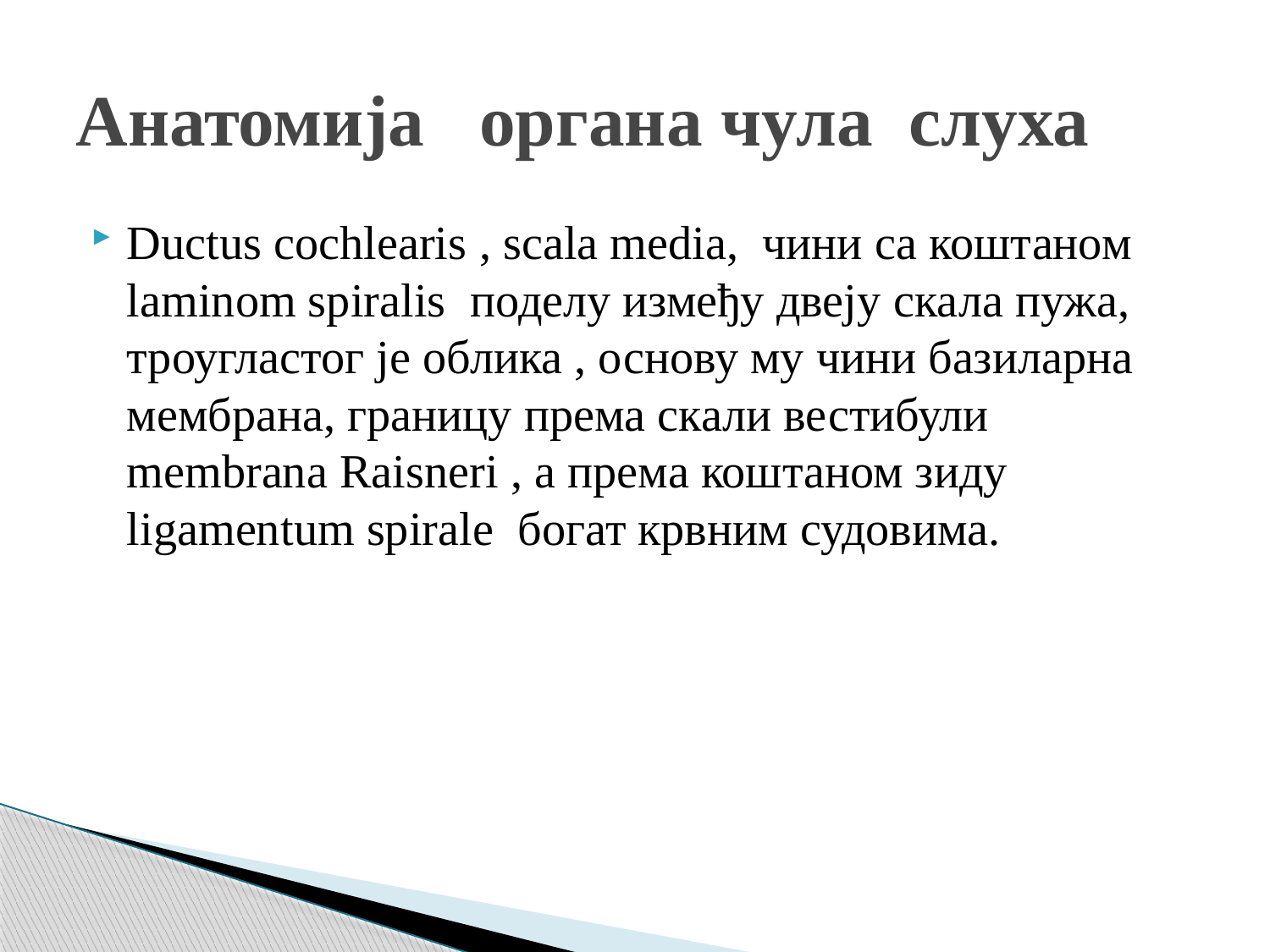

# Анатомија   органа чула  слуха
Ductus cochlearis , scala media,  чини са коштаном laminom spiralis  поделу између двеју скала пужа, троугластог је облика , основу му чини базиларна мембрана, границу према скали вестибули  membrana Raisneri , а према коштаном зиду ligamentum spirale  богат крвним судовима.